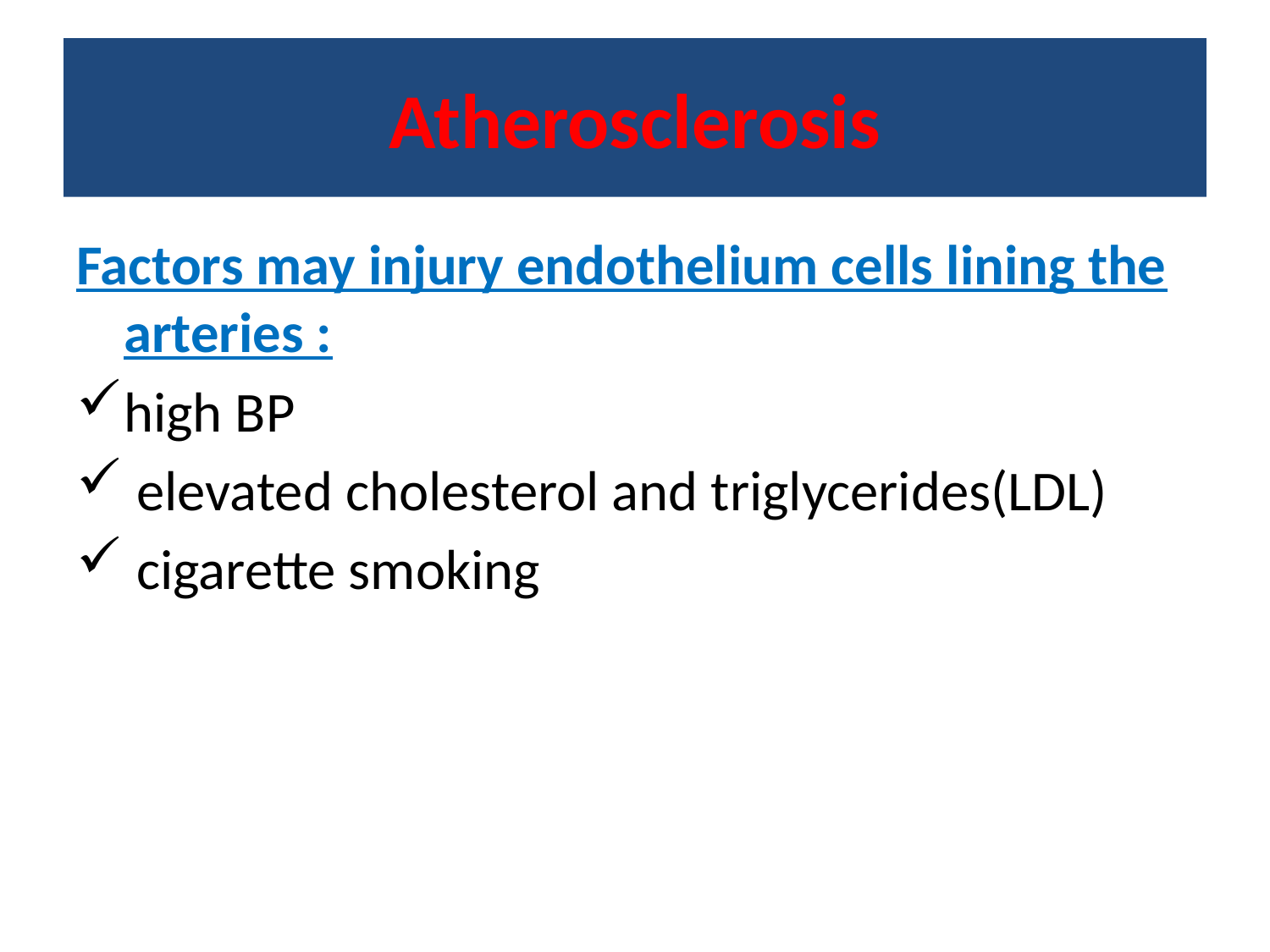

# Atherosclerosis
Factors may injury endothelium cells lining the arteries :
high BP
 elevated cholesterol and triglycerides(LDL)
 cigarette smoking